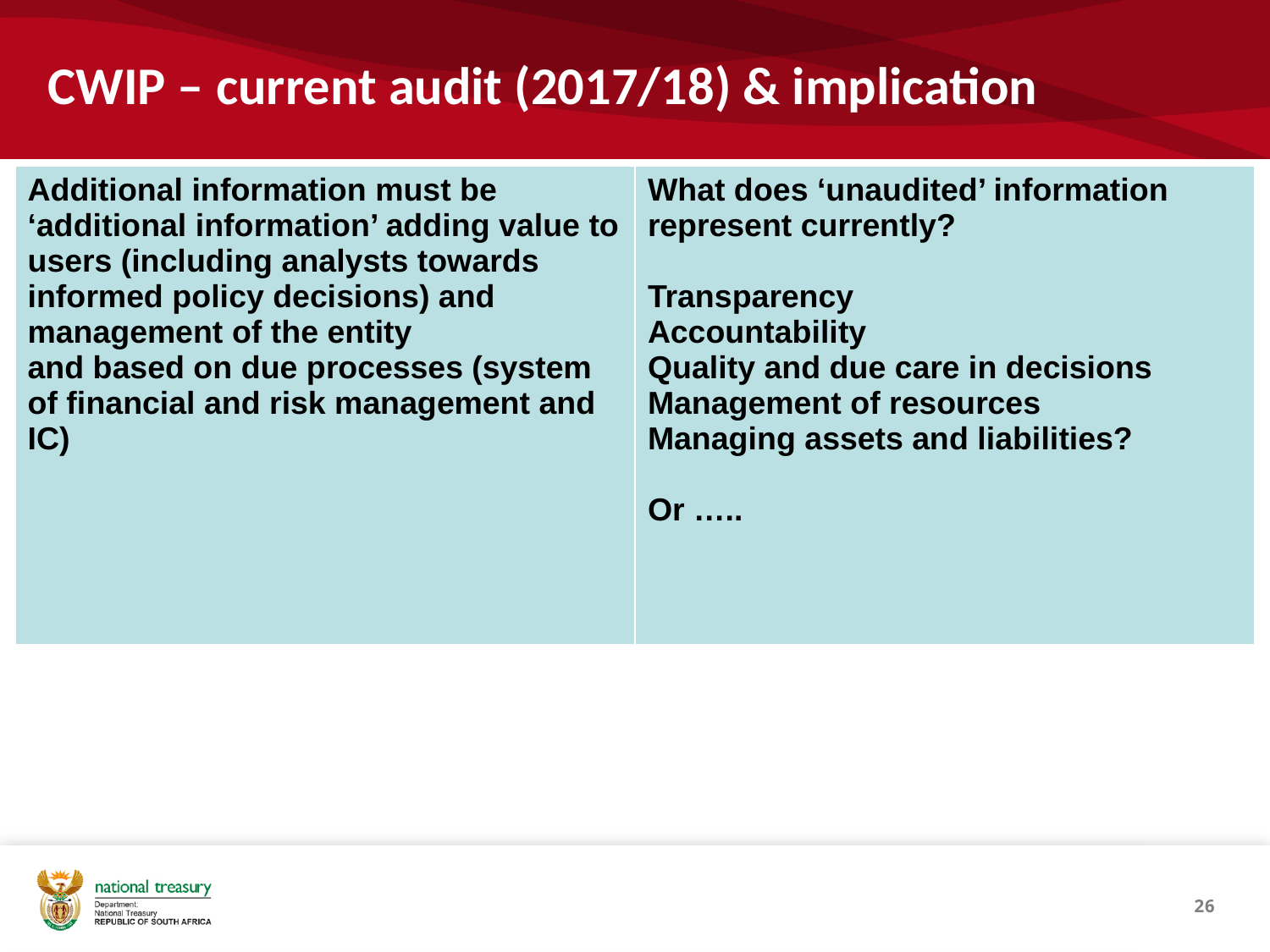

# CWIP – current audit (2017/18) & implication

| Additional information must be ‘additional information’ adding value to users (including analysts towards informed policy decisions) and management of the entity and based on due processes (system of financial and risk management and IC) | What does ‘unaudited’ information represent currently? Transparency Accountability Quality and due care in decisions Management of resources Managing assets and liabilities? Or ….. |
| --- | --- |
26